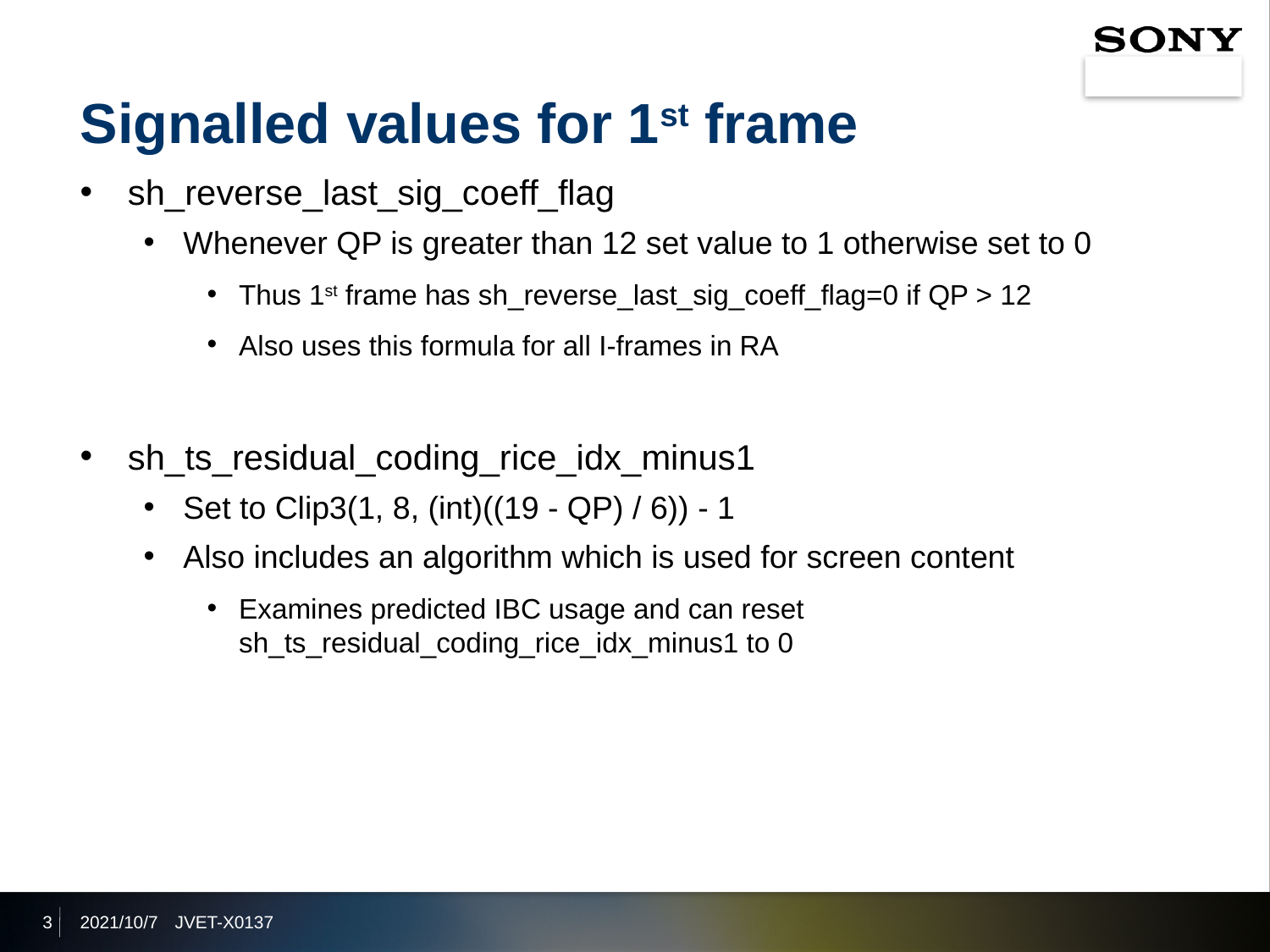

# Signalled values for 1st frame
sh_reverse_last_sig_coeff_flag
Whenever QP is greater than 12 set value to 1 otherwise set to 0
Thus 1st frame has sh_reverse_last_sig_coeff_flag=0 if QP > 12
Also uses this formula for all I-frames in RA

sh_ts_residual_coding_rice_idx_minus1
Set to Clip3(1, 8, (int)((19 - QP) / 6)) - 1
Also includes an algorithm which is used for screen content
Examines predicted IBC usage and can reset sh_ts_residual_coding_rice_idx_minus1 to 0

3
2021/10/7
JVET-X0137